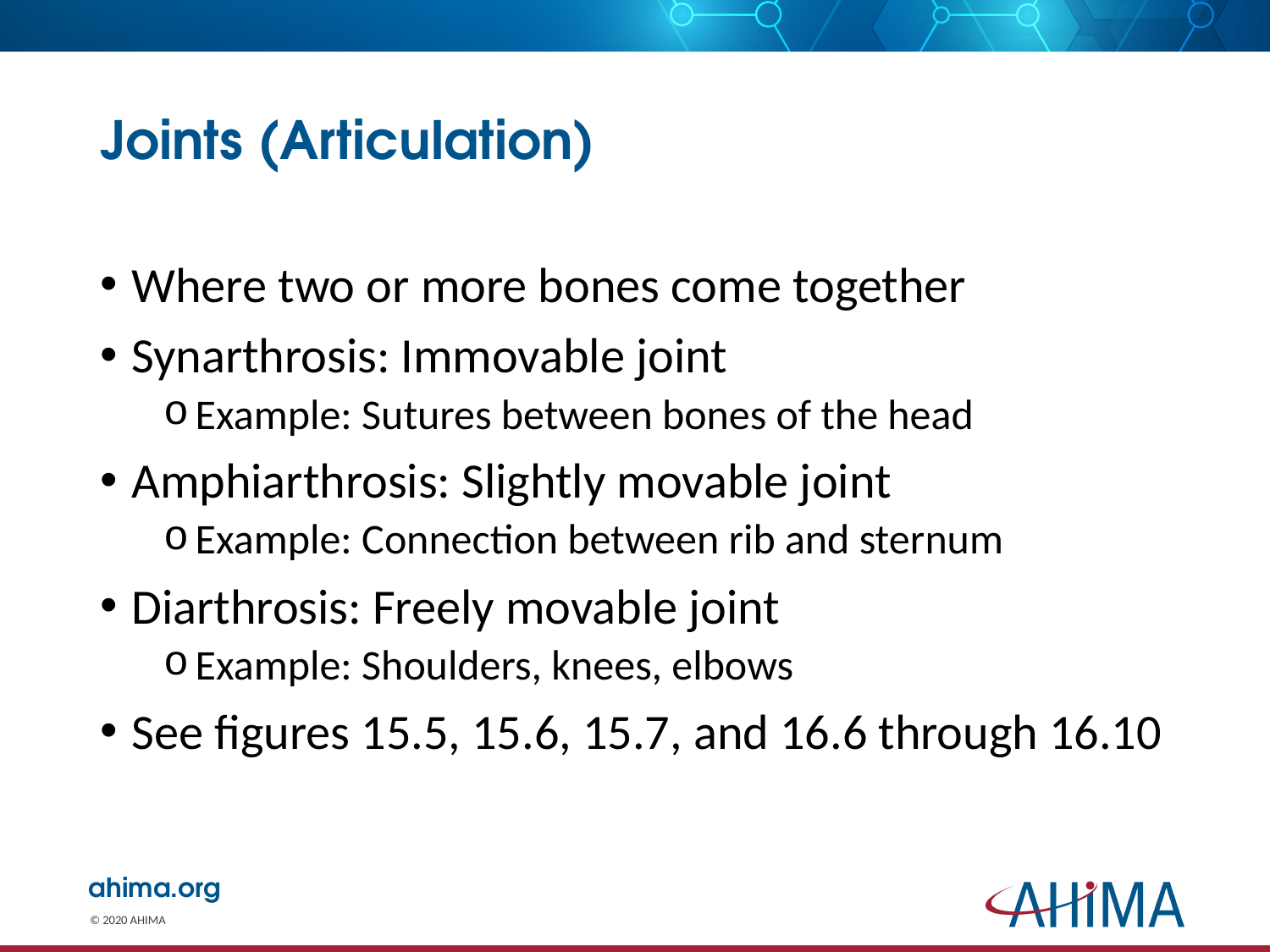

# Joints (Articulation)
Where two or more bones come together
Synarthrosis: Immovable joint
Example: Sutures between bones of the head
Amphiarthrosis: Slightly movable joint
Example: Connection between rib and sternum
Diarthrosis: Freely movable joint
Example: Shoulders, knees, elbows
See figures 15.5, 15.6, 15.7, and 16.6 through 16.10